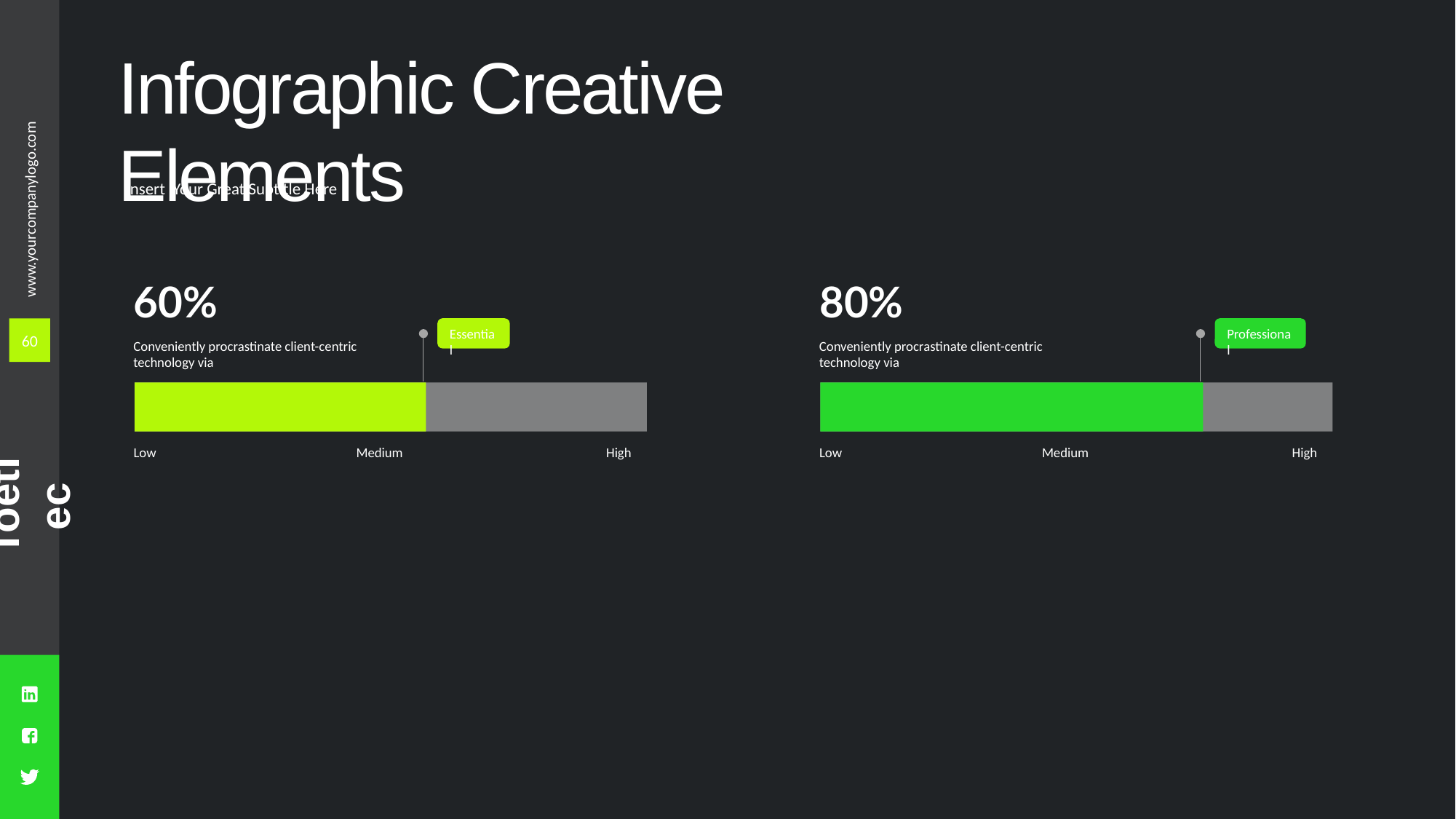

Infographic Creative Elements
Insert  Your Great Subtitle Here
60%
80%
Essential
Professional
60
Conveniently procrastinate client-centric technology via
Conveniently procrastinate client-centric technology via

Low
Medium
High
Low
Medium
High